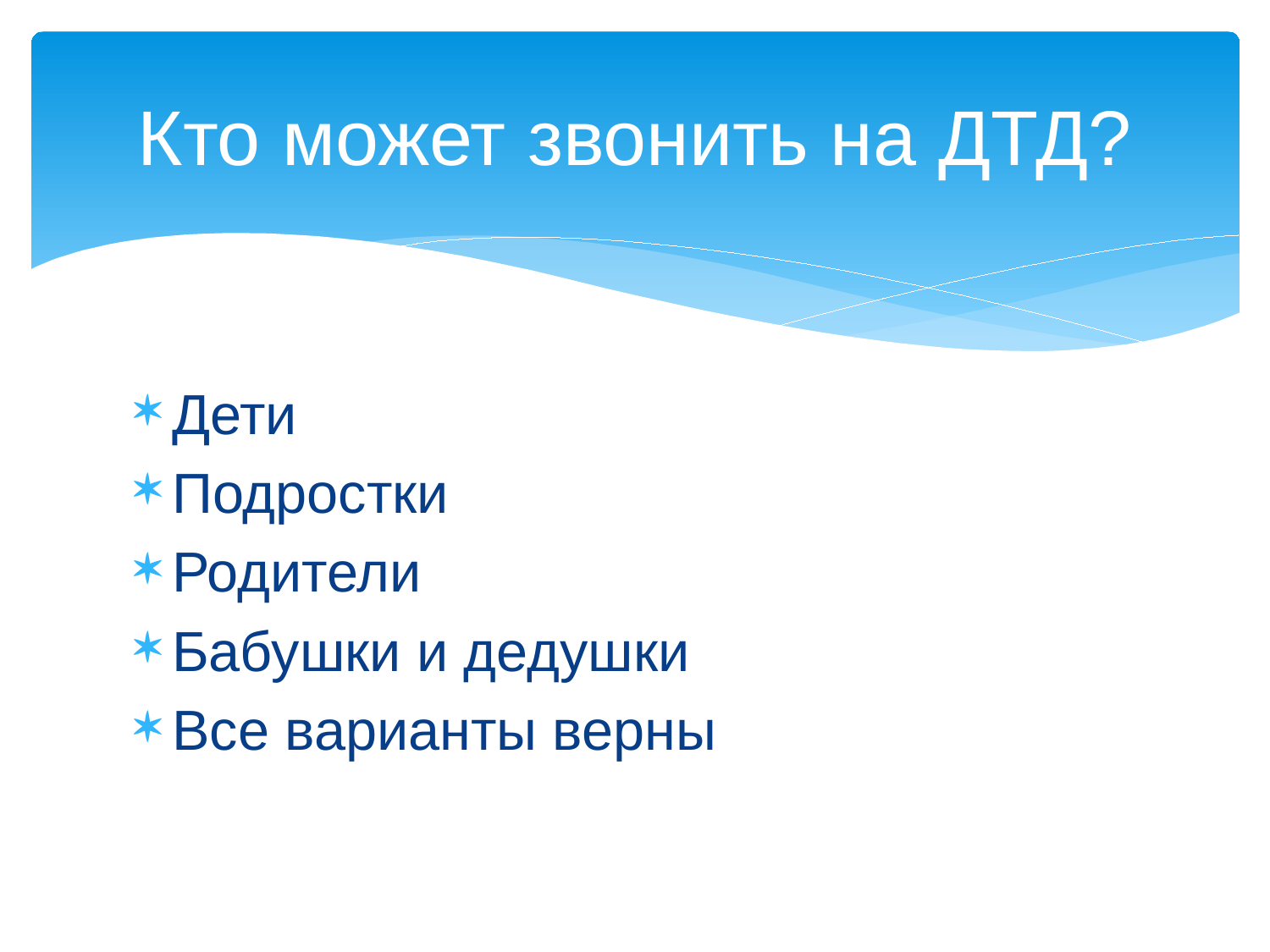

# Кто может звонить на ДТД?
Дети
Подростки
Родители
Бабушки и дедушки
Все варианты верны